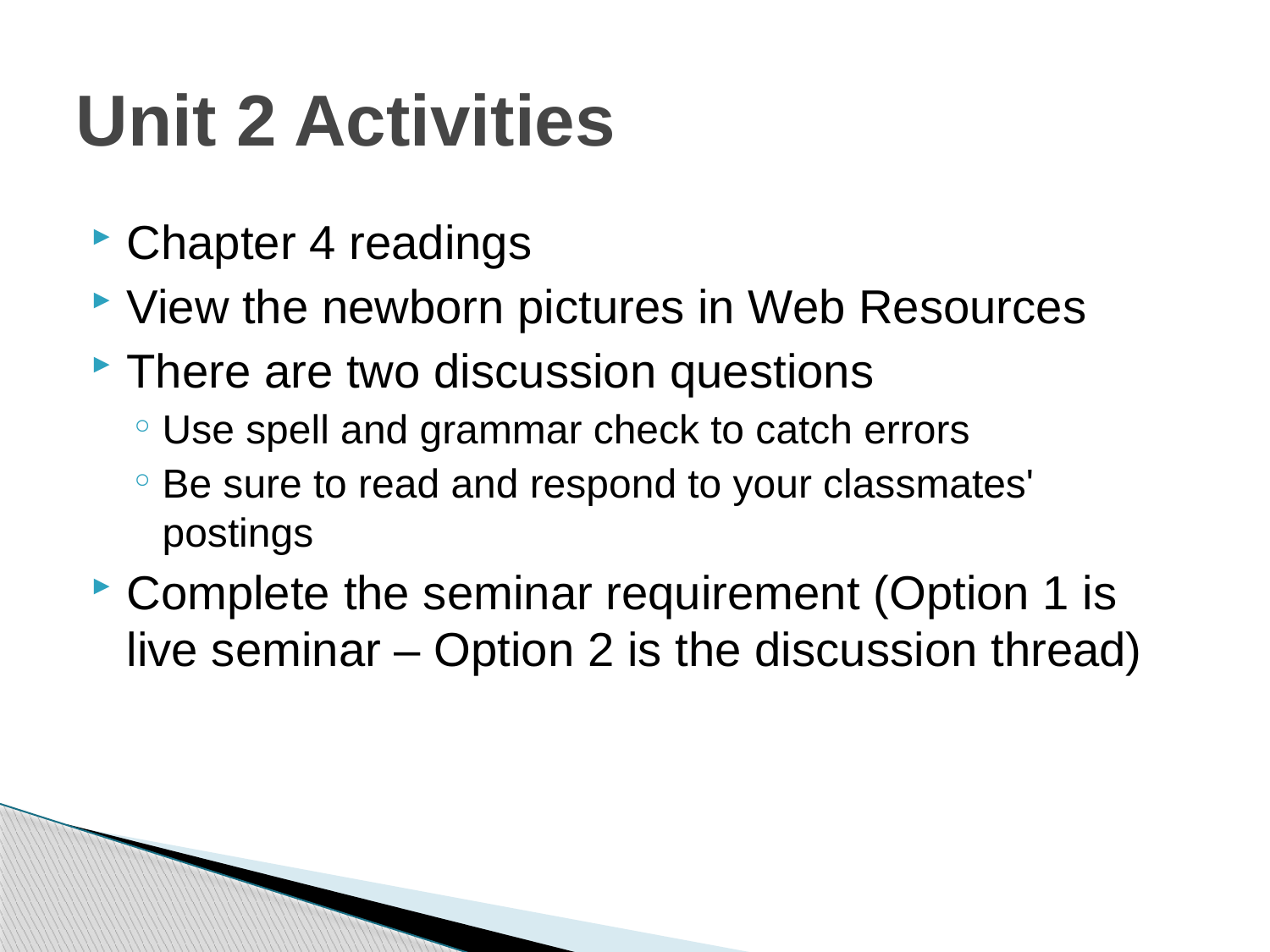

# Unit 2 Activities
Chapter 4 readings
View the newborn pictures in Web Resources
There are two discussion questions
Use spell and grammar check to catch errors
Be sure to read and respond to your classmates' postings
Complete the seminar requirement (Option 1 is live seminar – Option 2 is the discussion thread)